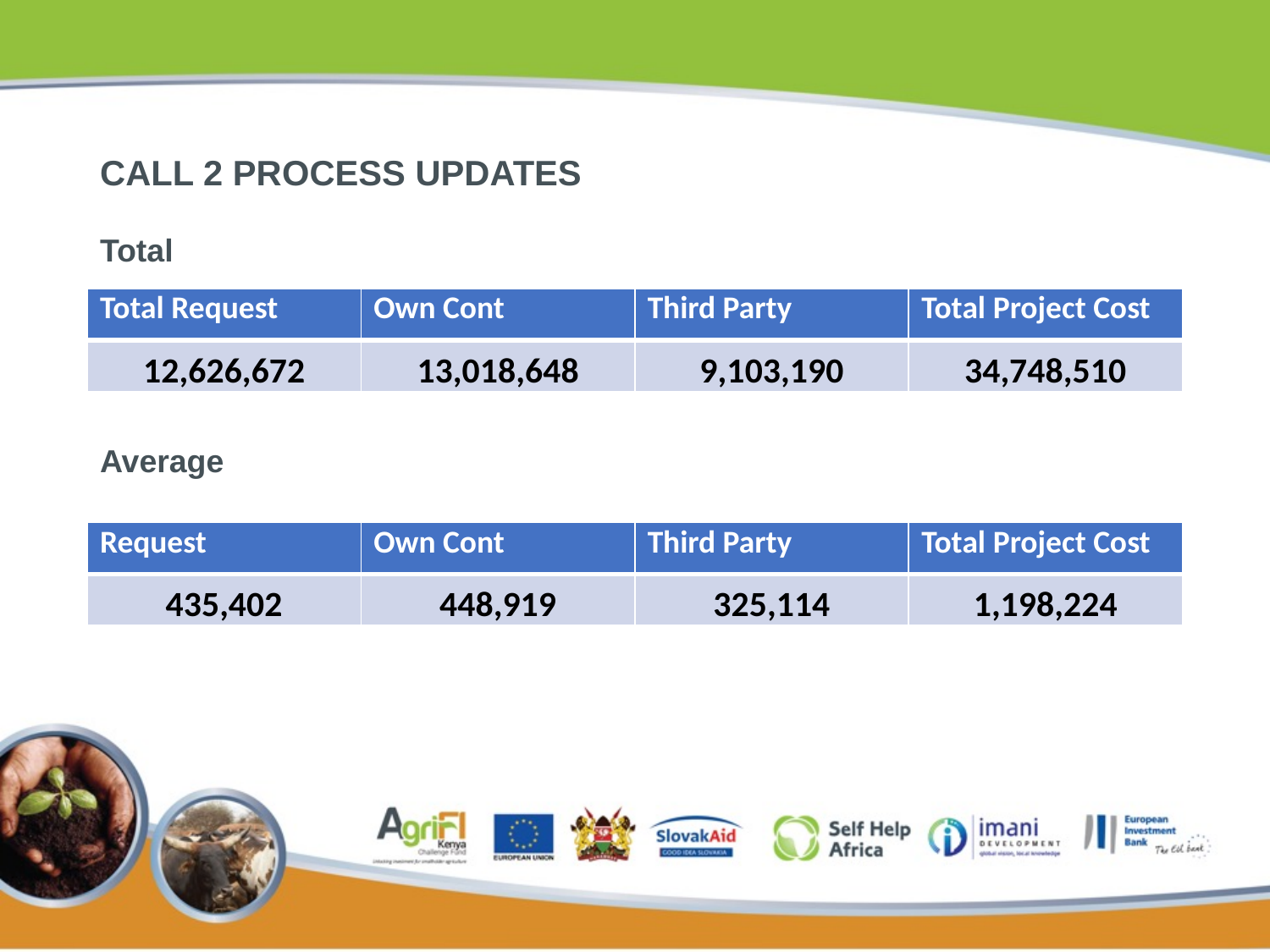

# CALL 2 PROCESS UPDATES
Total
| Total Request | Own Cont | Third Party | Total Project Cost |
| --- | --- | --- | --- |
| 12,626,672 | 13,018,648 | 9,103,190 | 34,748,510 |
Average
| Request | Own Cont | Third Party | Total Project Cost |
| --- | --- | --- | --- |
| 435,402 | 448,919 | 325,114 | 1,198,224 |